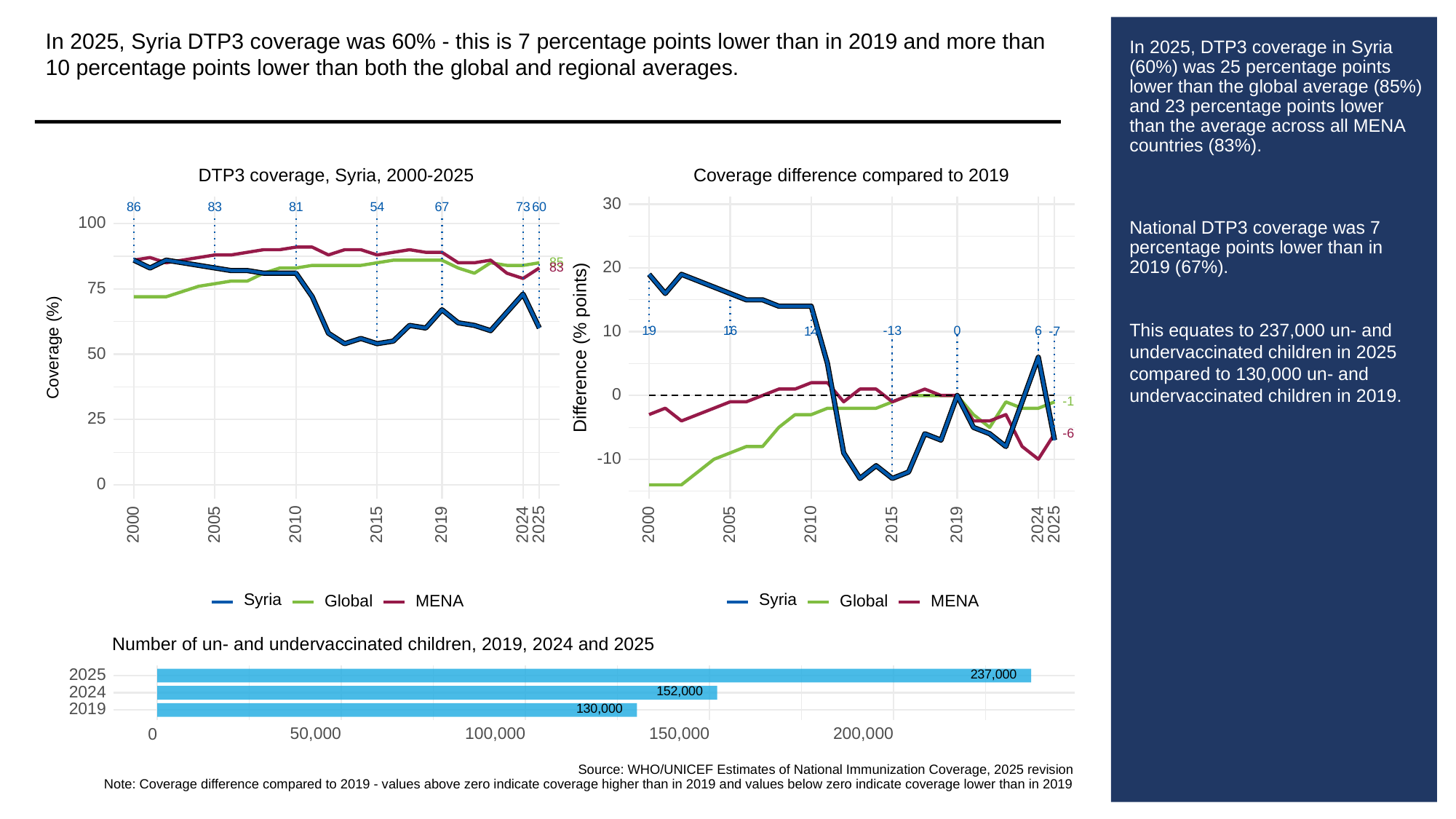

In 2025, Syria DTP3 coverage was 60% - this is 7 percentage points lower than in 2019 and more than 10 percentage points lower than both the global and regional averages.
# In 2025, DTP3 coverage in Syria (60%) was 25 percentage points lower than the global average (85%) and 23 percentage points lower than the average across all MENA countries (83%).

National DTP3 coverage was 7 percentage points lower than in 2019 (67%).

This equates to 237,000 un- and undervaccinated children in 2025 compared to 130,000 un- and undervaccinated children in 2019.

DTP3 coverage, Syria, 2000-2025
Coverage difference compared to 2019

30
83
73
86
81
67
60
54

100

85

20
83

75

10
-13
19
16
0
6
14
-7

Difference (% points)
Coverage (%)
50

0

-1
25

-6

-10

0

2000
2005
2010
2015
2019
2024
2025
2000
2005
2010
2015
2019
2024
2025
Syria
Syria
Global
Global
MENA
MENA

Number of un- and undervaccinated children, 2019, 2024 and 2025

237,000
2025

152,000
2024

130,000
2019

50,000
100,000
150,000
200,000
0
Source: WHO/UNICEF Estimates of National Immunization Coverage, 2025 revision
Note: Coverage difference compared to 2019 - values above zero indicate coverage higher than in 2019 and values below zero indicate coverage lower than in 2019